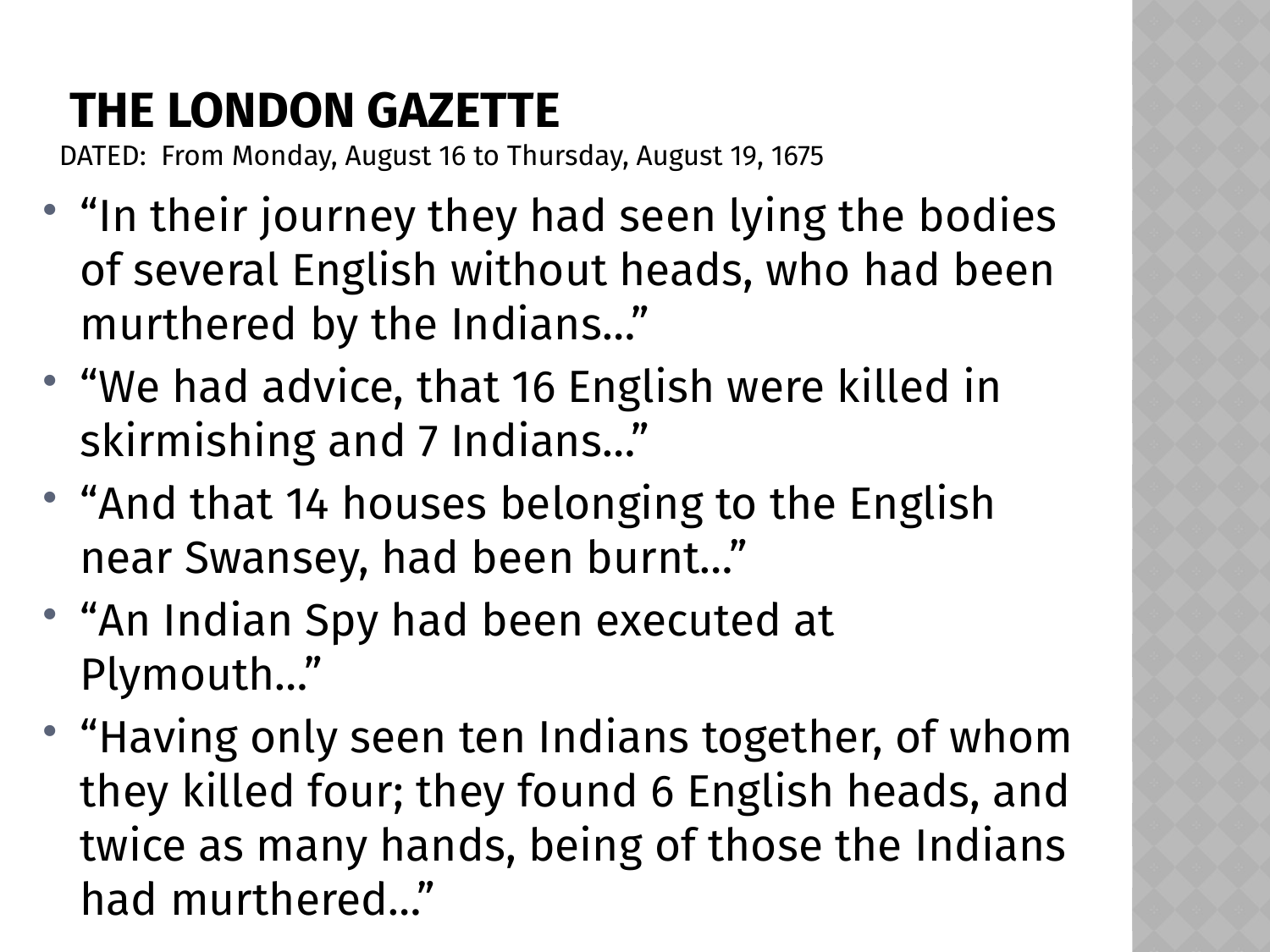

# The London Gazette
DATED:  From Monday, August 16 to Thursday, August 19, 1675
“In their journey they had seen lying the bodies of several English without heads, who had been murthered by the Indians…”
“We had advice, that 16 English were killed in skirmishing and 7 Indians…”
“And that 14 houses belonging to the English near Swansey, had been burnt…”
“An Indian Spy had been executed at Plymouth…”
“Having only seen ten Indians together, of whom they killed four; they found 6 English heads, and twice as many hands, being of those the Indians had murthered…”